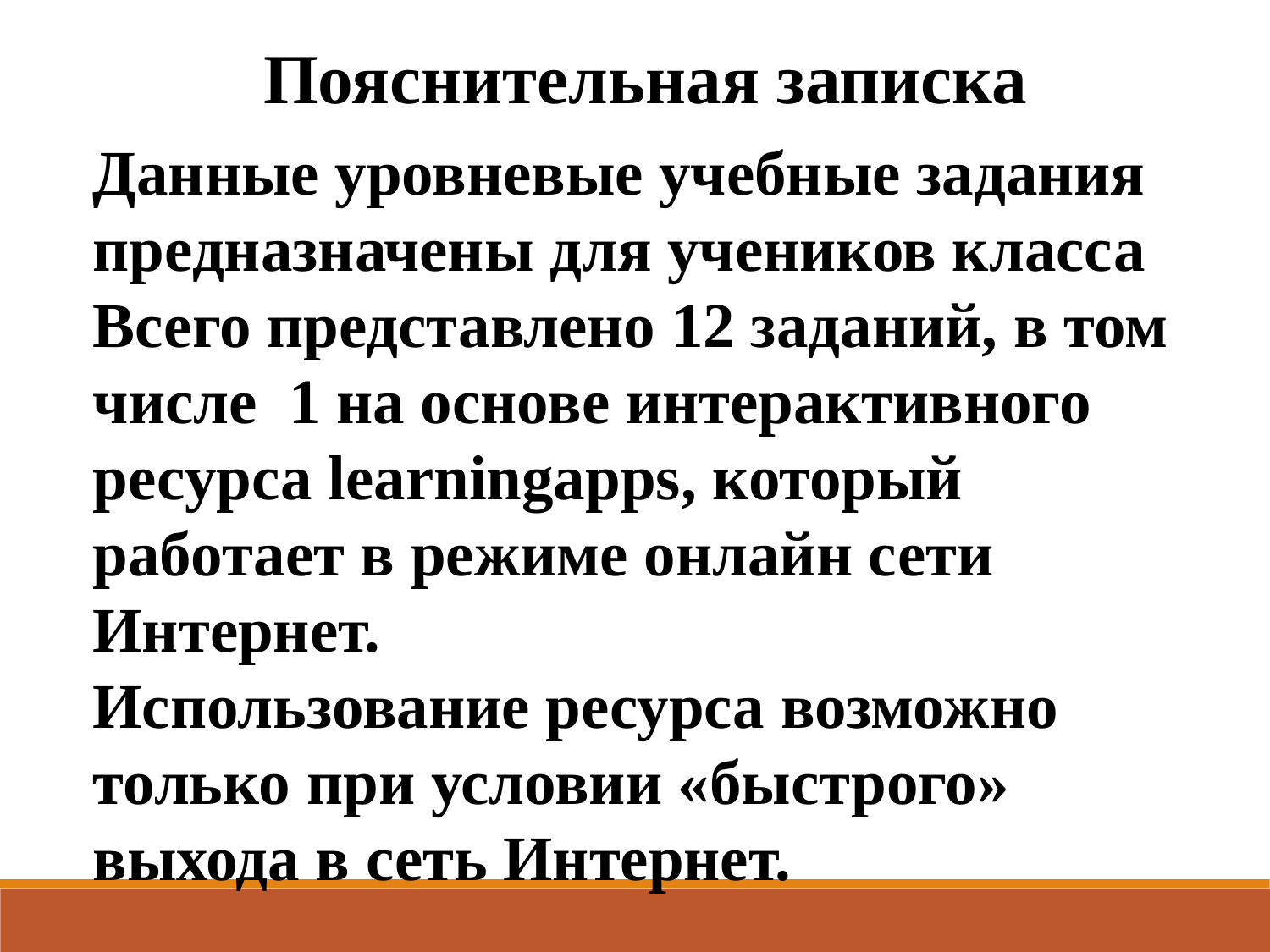

Пояснительная записка

Данные уровневые учебные задания предназначены для учеников класса
Всего представлено 12 заданий, в том числе  1 на основе интерактивного ресурса learningapps, который работает в режиме онлайн сети Интернет.
Использование ресурса возможно только при условии «быстрого» выхода в сеть Интернет.